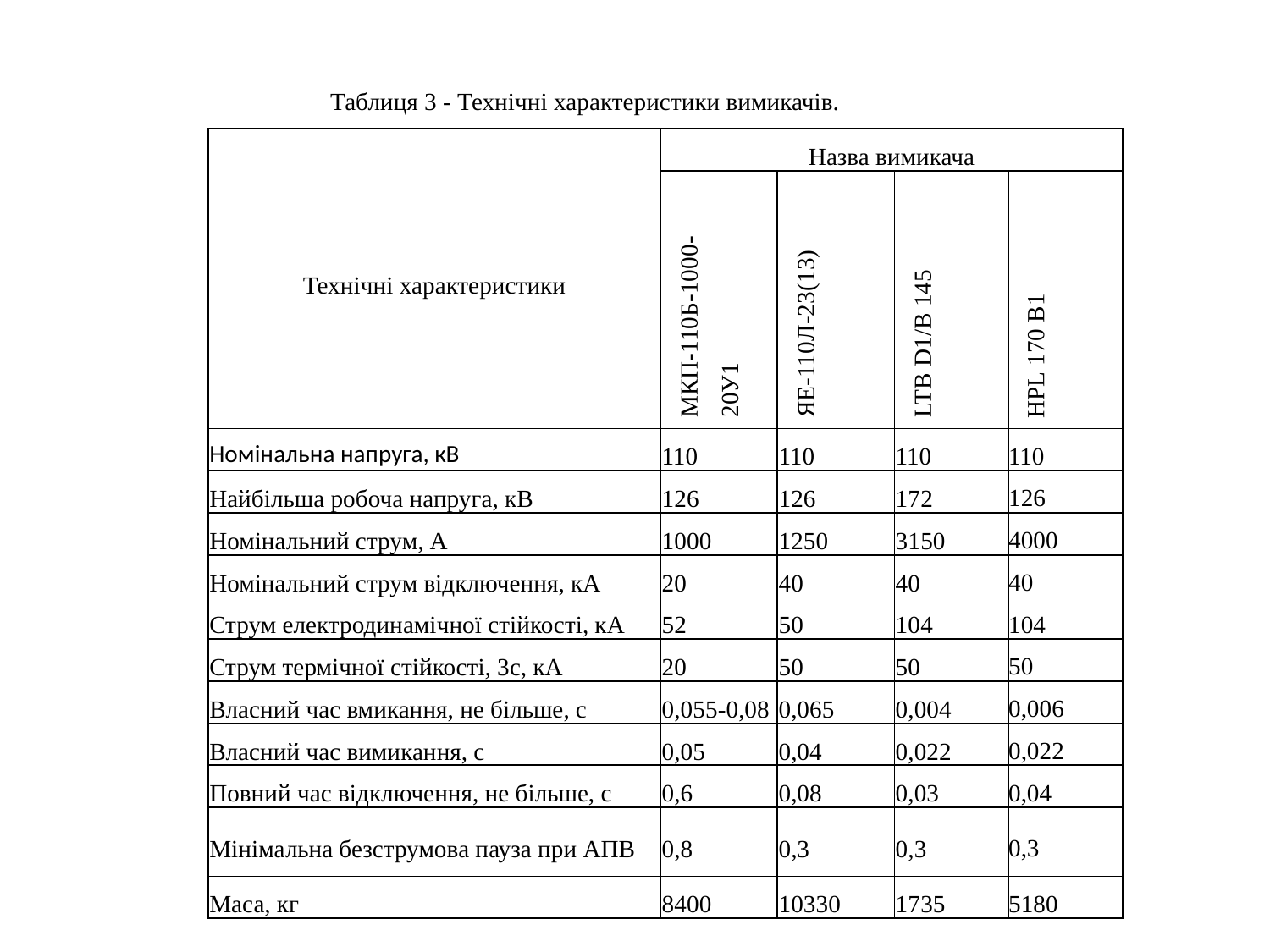

Таблиця 3 - Технічні характеристики вимикачів.

| Технічні характеристики | Назва вимикача |  |  |  |
| --- | --- | --- | --- | --- |
|  | МКП-110Б-1000-20У1 | ЯЕ-110Л-23(13) | LTB D1/В 145 | HPL 170 В1 |
| Номінальна напруга, кВ | 110 | 110 | 110 | 110 |
| Найбільша робоча напруга, кВ | 126 | 126 | 172 | 126 |
| Номінальний струм, А | 1000 | 1250 | 3150 | 4000 |
| Номінальний струм відключення, кА | 20 | 40 | 40 | 40 |
| Струм електродинамічної стійкості, кА | 52 | 50 | 104 | 104 |
| Струм термічної стійкості, 3с, кА | 20 | 50 | 50 | 50 |
| Власний час вмикання, не більше, с | 0,055-0,08 | 0,065 | 0,004 | 0,006 |
| Власний час вимикання, с | 0,05 | 0,04 | 0,022 | 0,022 |
| Повний час відключення, не більше, с | 0,6 | 0,08 | 0,03 | 0,04 |
| Мінімальна безструмова пауза при АПВ | 0,8 | 0,3 | 0,3 | 0,3 |
| Маса, кг | 8400 | 10330 | 1735 | 5180 |